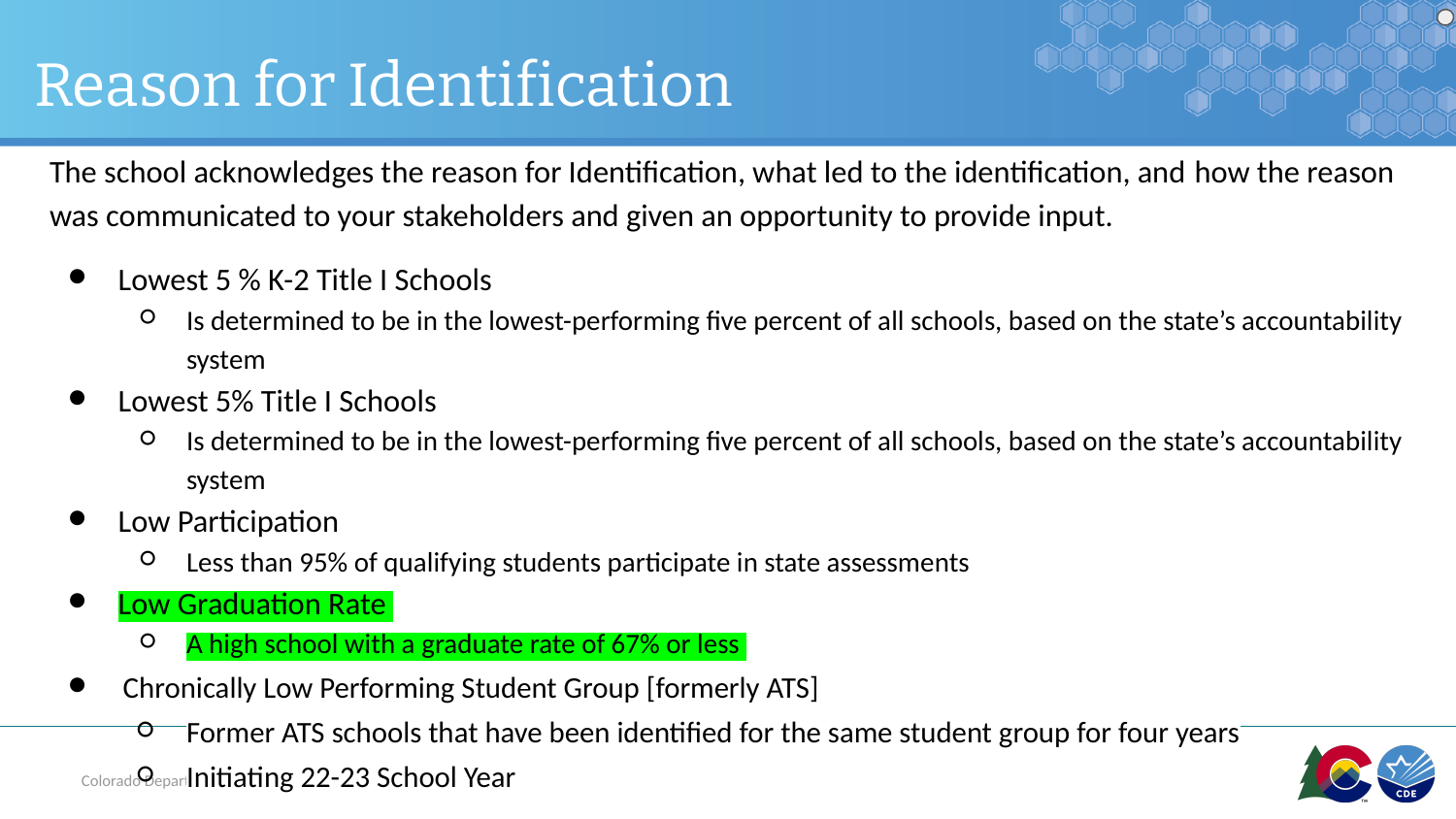

# Reason for Identification
The school acknowledges the reason for Identification, what led to the identification, and how the reason was communicated to your stakeholders and given an opportunity to provide input.
Lowest 5 % K-2 Title I Schools
Is determined to be in the lowest-performing five percent of all schools, based on the state’s accountability system
Lowest 5% Title I Schools
Is determined to be in the lowest-performing five percent of all schools, based on the state’s accountability system
Low Participation
Less than 95% of qualifying students participate in state assessments
Low Graduation Rate
A high school with a graduate rate of 67% or less
 Chronically Low Performing Student Group [formerly ATS]
Former ATS schools that have been identified for the same student group for four years
Initiating 22-23 School Year